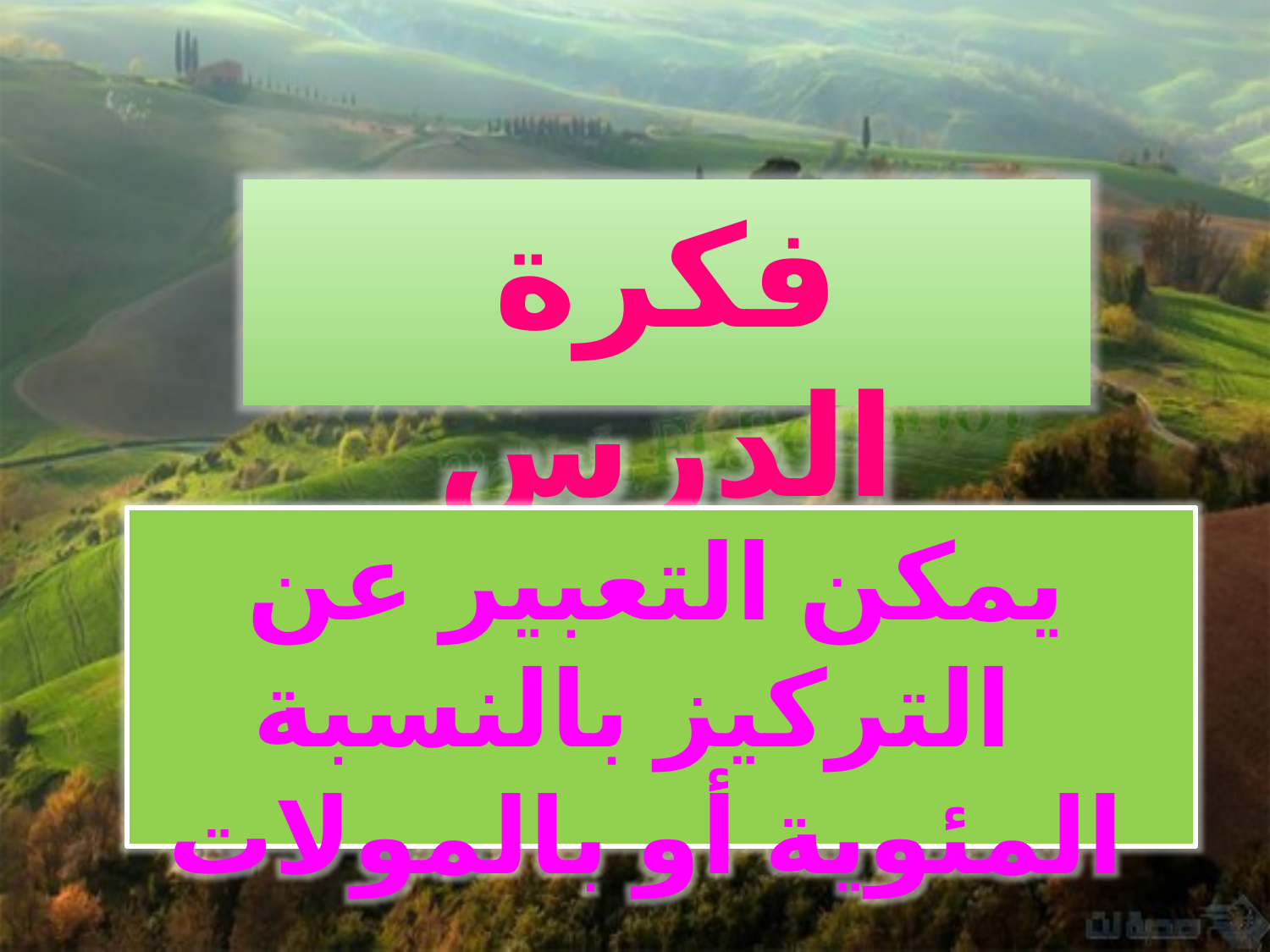

فكرة الدرس
يمكن التعبير عن التركيز بالنسبة المئوية أو بالمولات